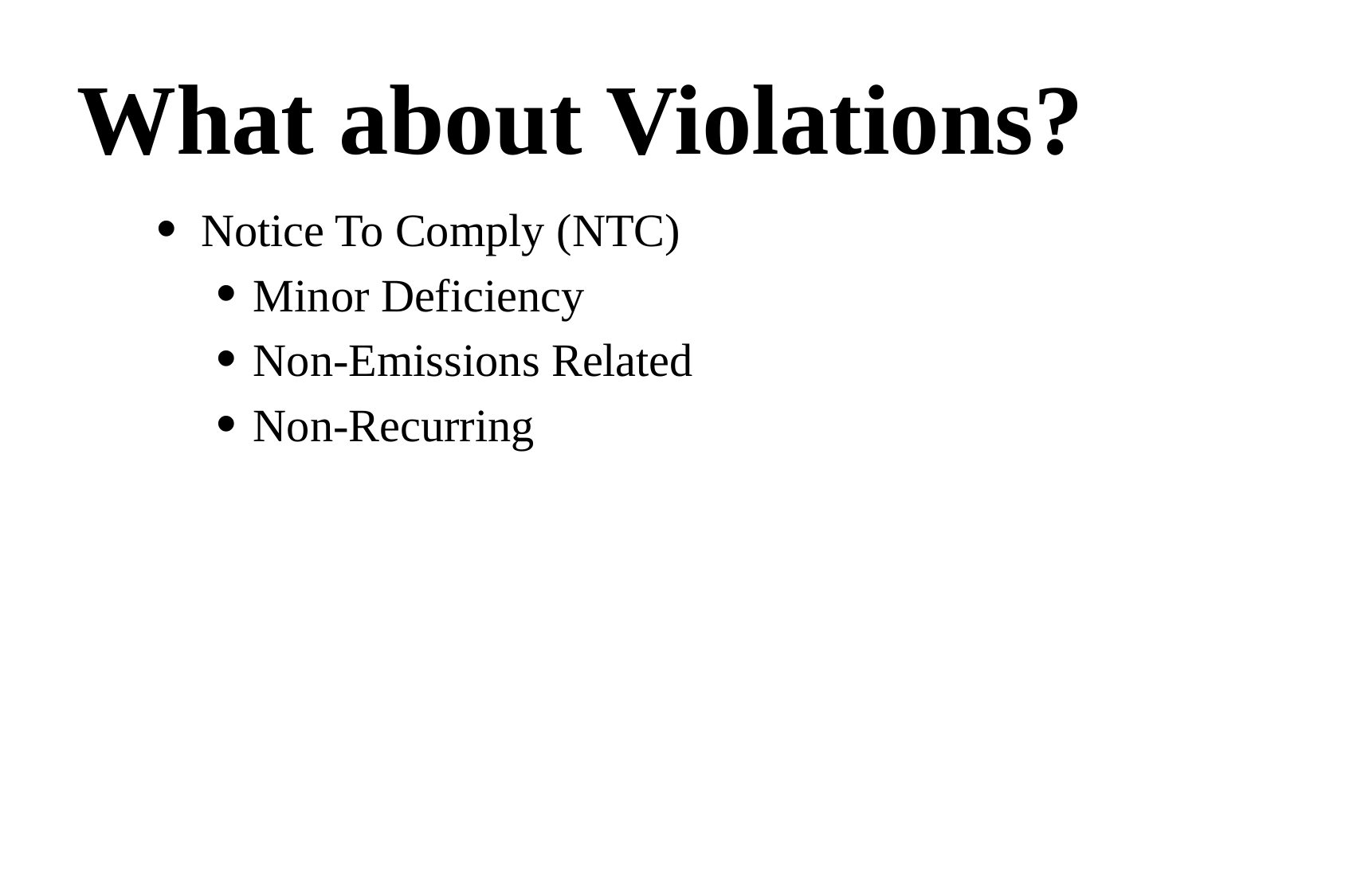

What about Violations?
Notice To Comply (NTC)
Minor Deficiency
Non-Emissions Related
Non-Recurring